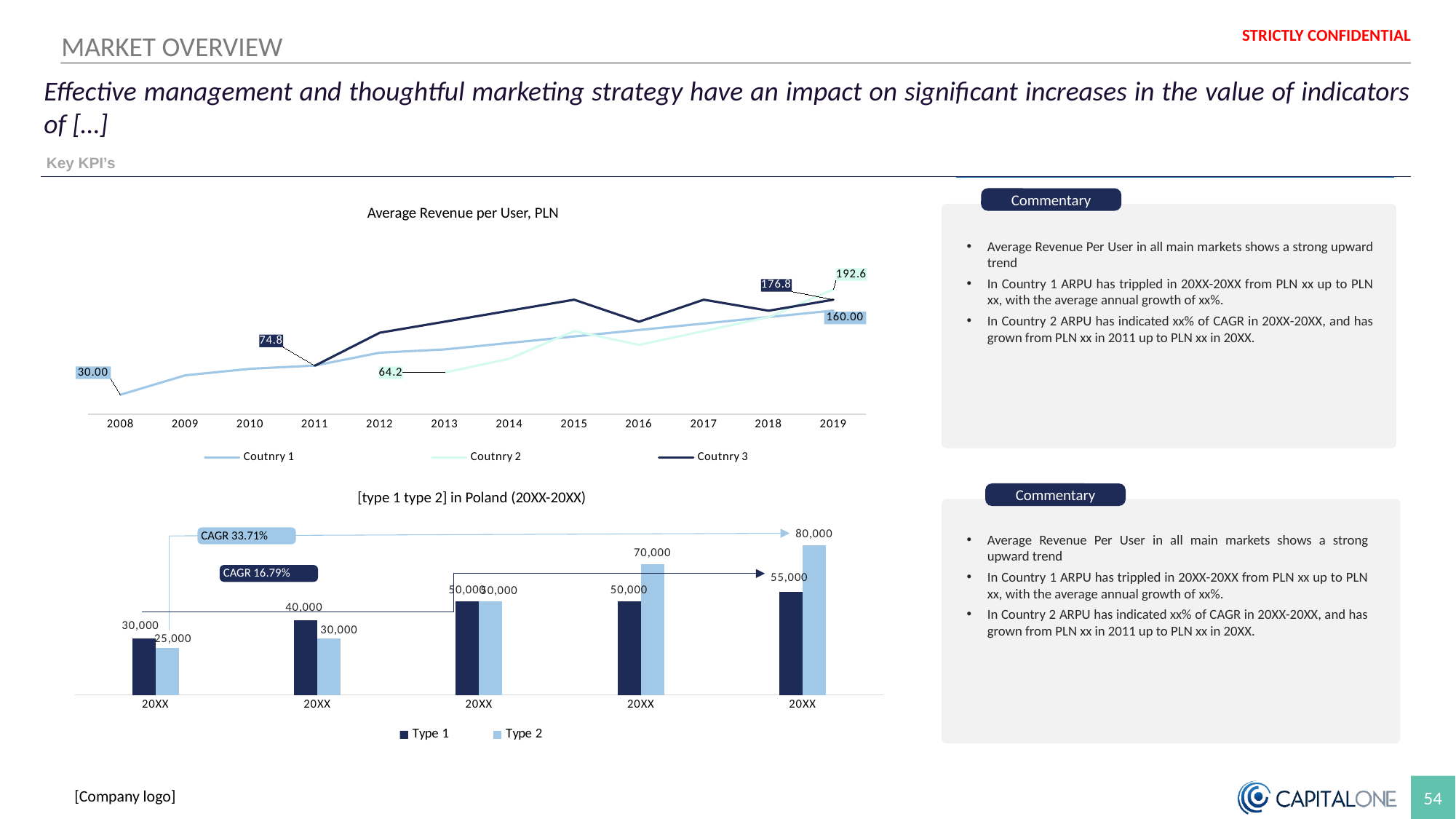

Colour palette

MARKET OVERVIEW
Effective management and thoughtful marketing strategy have an impact on significant increases in the value of indicators of […]
Key KPI’s
Commentary
Average Revenue per User, PLN

### Chart

| Category | Coutnry 1 | Coutnry 2 | Coutnry 3 |
|---|---|---|---|
| 2008 | 30.0 | None | None |
| 2009 | 60.0 | None | None |
| 2010 | 70.0 | None | None |
| 2011 | 75.0 | None | 74.80000000000001 |
| 2012 | 95.0 | None | 125.80000000000001 |
| 2013 | 100.0 | 64.2 | 142.8 |
| 2014 | 110.0 | 85.60000000000001 | 159.8 |
| 2015 | 120.0 | 128.4 | 176.8 |
| 2016 | 130.0 | 107.0 | 142.8 |
| 2017 | 140.0 | 128.4 | 176.8 |
| 2018 | 150.0 | 149.8 | 159.8 |
| 2019 | 160.0 | 192.60000000000002 | 176.8 |
Average Revenue Per User in all main markets shows a strong upward trend
In Country 1 ARPU has trippled in 20XX-20XX from PLN xx up to PLN xx, with the average annual growth of xx%.
In Country 2 ARPU has indicated xx% of CAGR in 20XX-20XX, and has grown from PLN xx in 2011 up to PLN xx in 20XX.
[type 1 type 2] in Poland (20XX-20XX)
Commentary

### Chart

| Category | Type 1 | Type 2 |
|---|---|---|
| 20XX | 30000.0 | 25000.0 |
| 20XX | 40000.0 | 30000.0 |
| 20XX | 50000.0 | 50000.0 |
| 20XX | 50000.0 | 70000.0 |
| 20XX | 55000.0 | 80000.0 |
CAGR 33.71%

Average Revenue Per User in all main markets shows a strong upward trend
In Country 1 ARPU has trippled in 20XX-20XX from PLN xx up to PLN xx, with the average annual growth of xx%.
In Country 2 ARPU has indicated xx% of CAGR in 20XX-20XX, and has grown from PLN xx in 2011 up to PLN xx in 20XX.
CAGR 16.79%